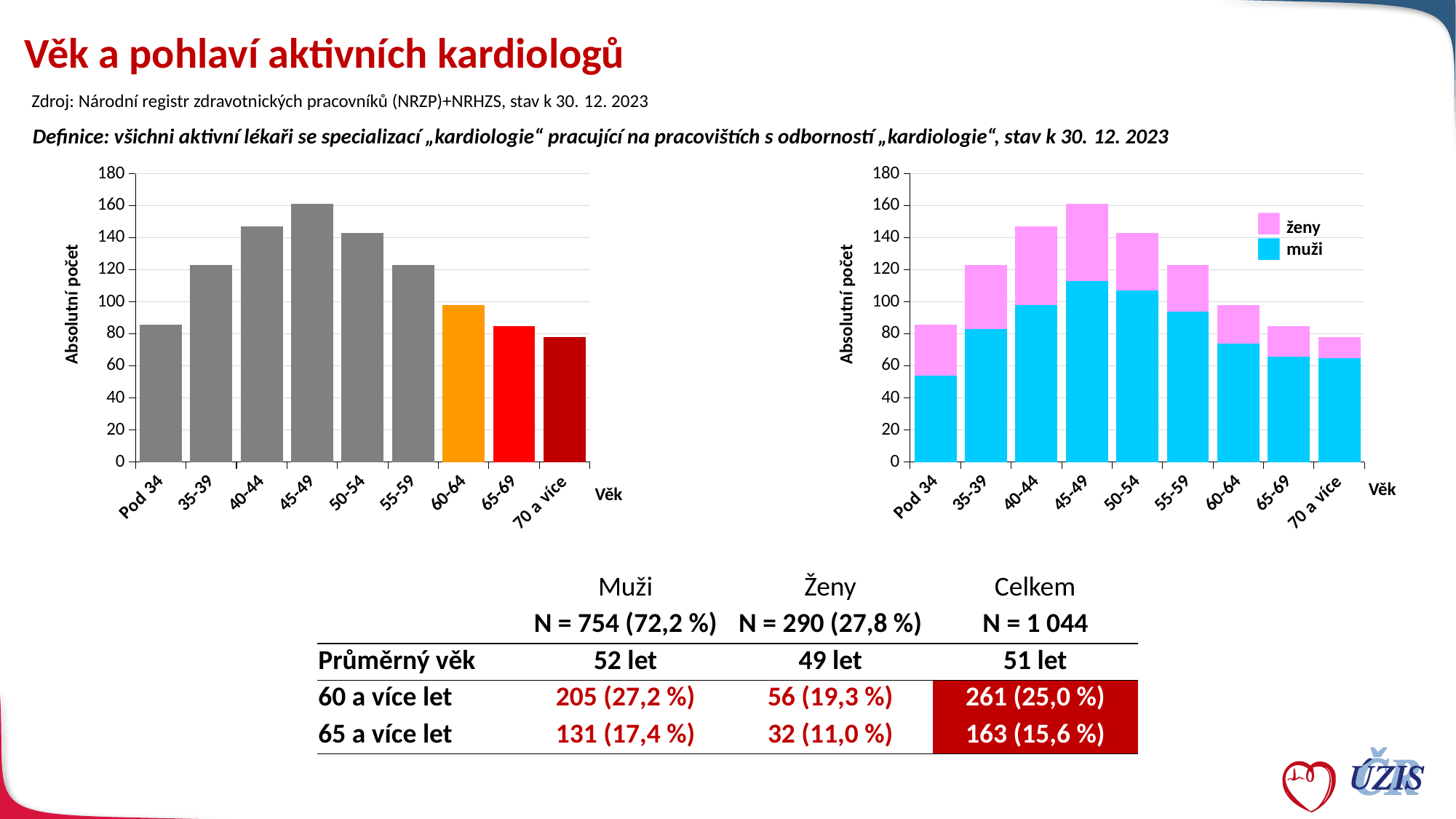

# Věk a pohlaví aktivních kardiologů
Zdroj: Národní registr zdravotnických pracovníků (NRZP)+NRHZS, stav k 30. 12. 2023
Definice: všichni aktivní lékaři se specializací „kardiologie“ pracující na pracovištích s odborností „kardiologie“, stav k 30. 12. 2023

### Chart

| Category | celkem |
|---|---|
| Pod 34 | 86.0 |
| 35-39 | 123.0 |
| 40-44 | 147.0 |
| 45-49 | 161.0 |
| 50-54 | 143.0 |
| 55-59 | 123.0 |
| 60-64 | 98.0 |
| 65-69 | 85.0 |
| 70 a více | 78.0 |

### Chart

| Category | m | ž |
|---|---|---|
| Pod 34 | 54.0 | 32.0 |
| 35-39 | 83.0 | 40.0 |
| 40-44 | 98.0 | 49.0 |
| 45-49 | 113.0 | 48.0 |
| 50-54 | 107.0 | 36.0 |
| 55-59 | 94.0 | 29.0 |
| 60-64 | 74.0 | 24.0 |
| 65-69 | 66.0 | 19.0 |
| 70 a více | 65.0 | 13.0 |
ženy
muži

Absolutní počet
Absolutní počet
Věk
Věk
|  | Muži | Ženy | Celkem |
| --- | --- | --- | --- |
|  | N = 754 (72,2 %) | N = 290 (27,8 %) | N = 1 044 |
| Průměrný věk | 52 let | 49 let | 51 let |
| 60 a více let | 205 (27,2 %) | 56 (19,3 %) | 261 (25,0 %) |
| 65 a více let | 131 (17,4 %) | 32 (11,0 %) | 163 (15,6 %) |